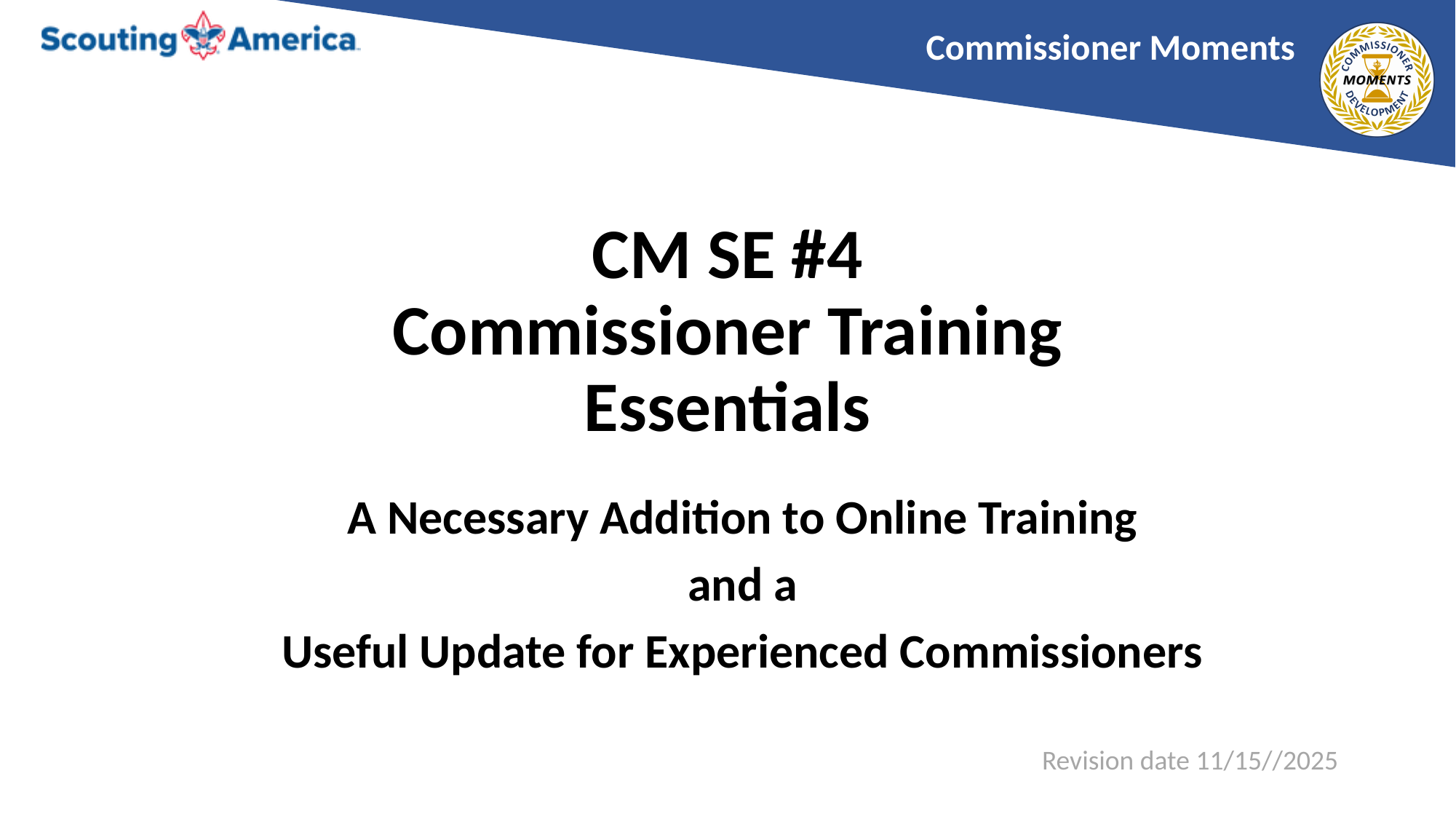

# CM SE #4 Commissioner Training Essentials
A Necessary Addition to Online Training
 and a
Useful Update for Experienced Commissioners
Revision date 11/15//2025